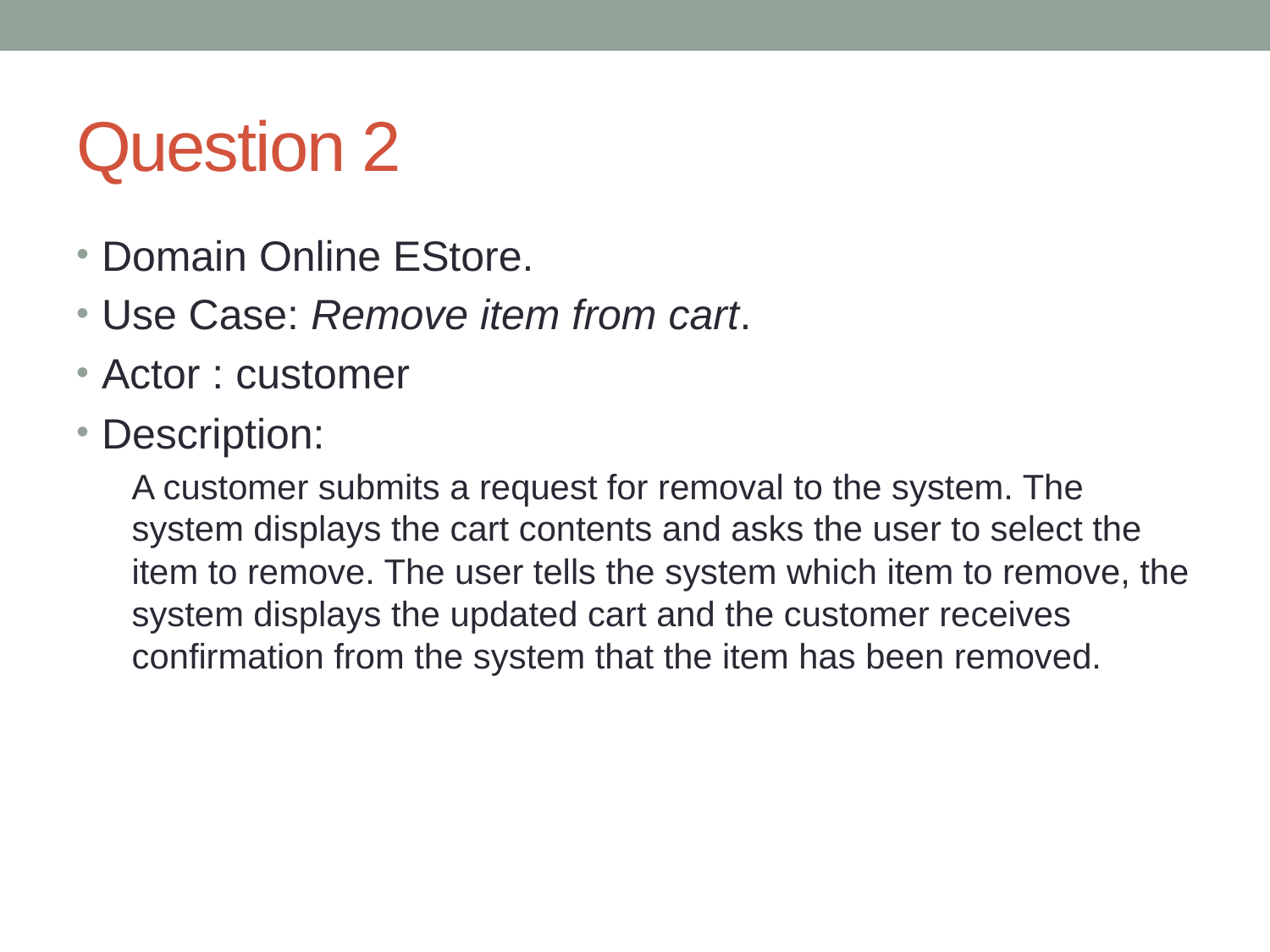

# Question 2
Domain Online EStore.
Use Case: Remove item from cart.
Actor : customer
Description:
A customer submits a request for removal to the system. The system displays the cart contents and asks the user to select the item to remove. The user tells the system which item to remove, the system displays the updated cart and the customer receives confirmation from the system that the item has been removed.